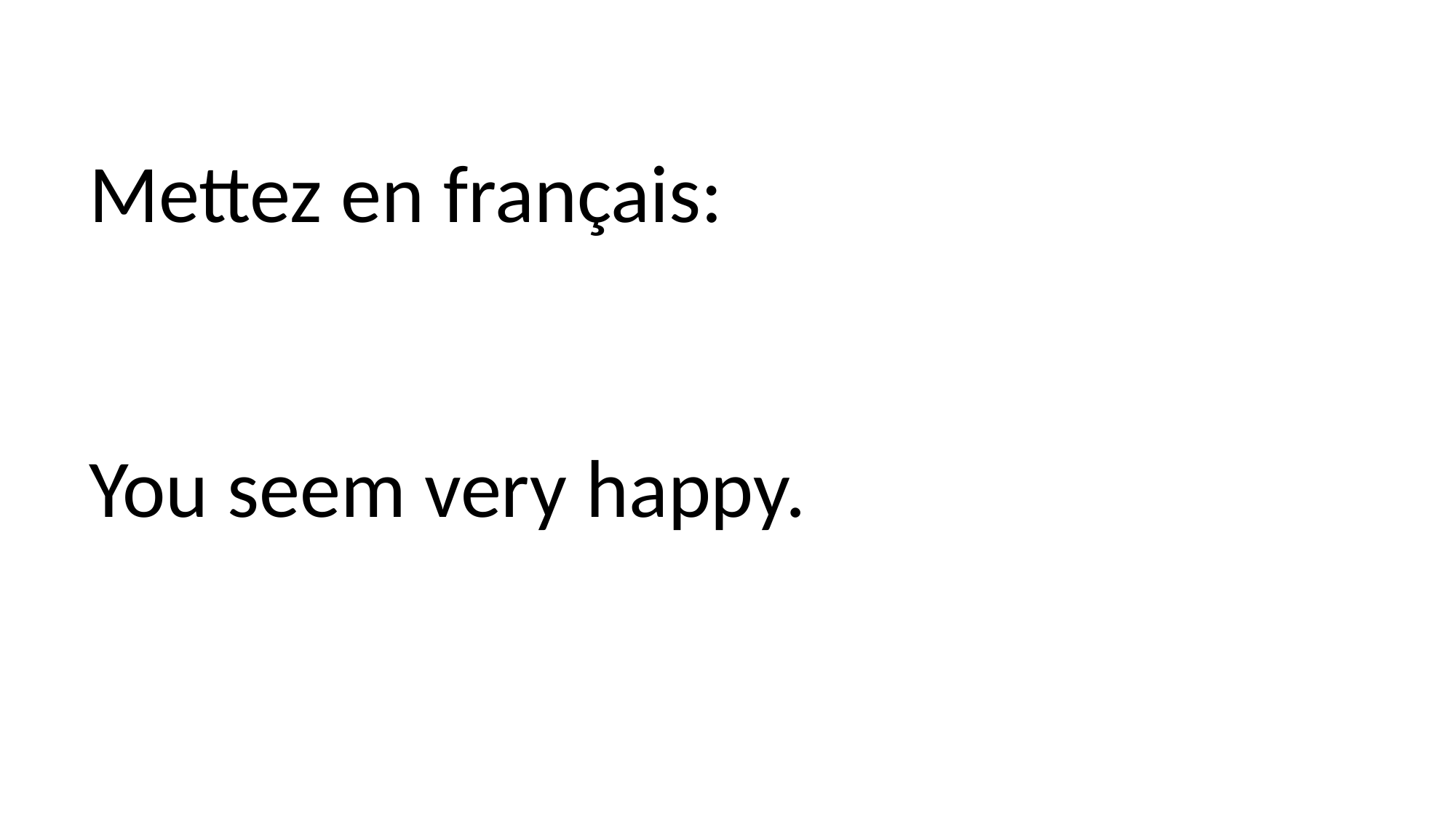

Mettez en français:

You seem very happy.